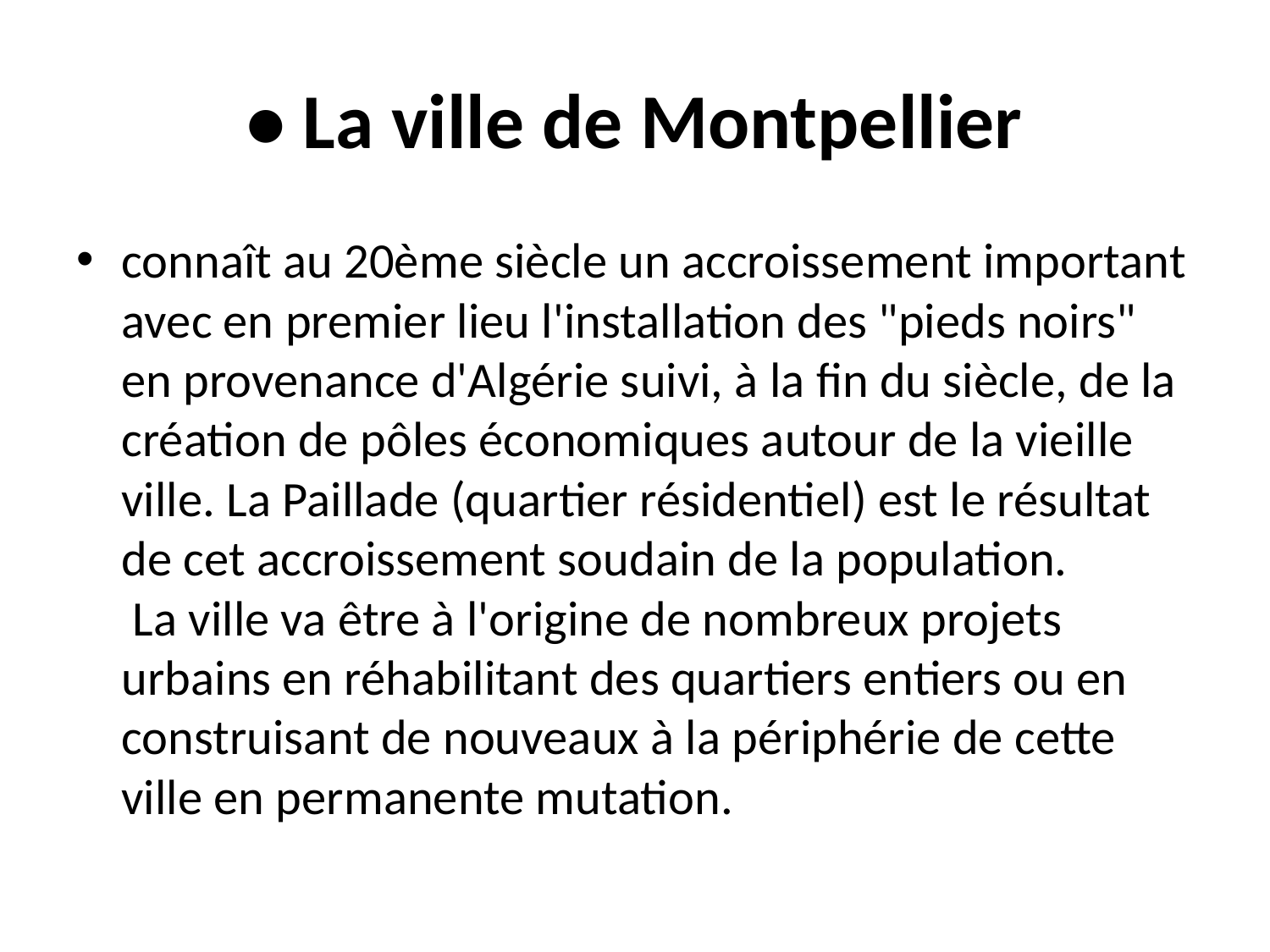

# • La ville de Montpellier
connaît au 20ème siècle un accroissement important avec en premier lieu l'installation des "pieds noirs" en provenance d'Algérie suivi, à la fin du siècle, de la création de pôles économiques autour de la vieille ville. La Paillade (quartier résidentiel) est le résultat de cet accroissement soudain de la population.
 La ville va être à l'origine de nombreux projets urbains en réhabilitant des quartiers entiers ou en construisant de nouveaux à la périphérie de cette ville en permanente mutation.